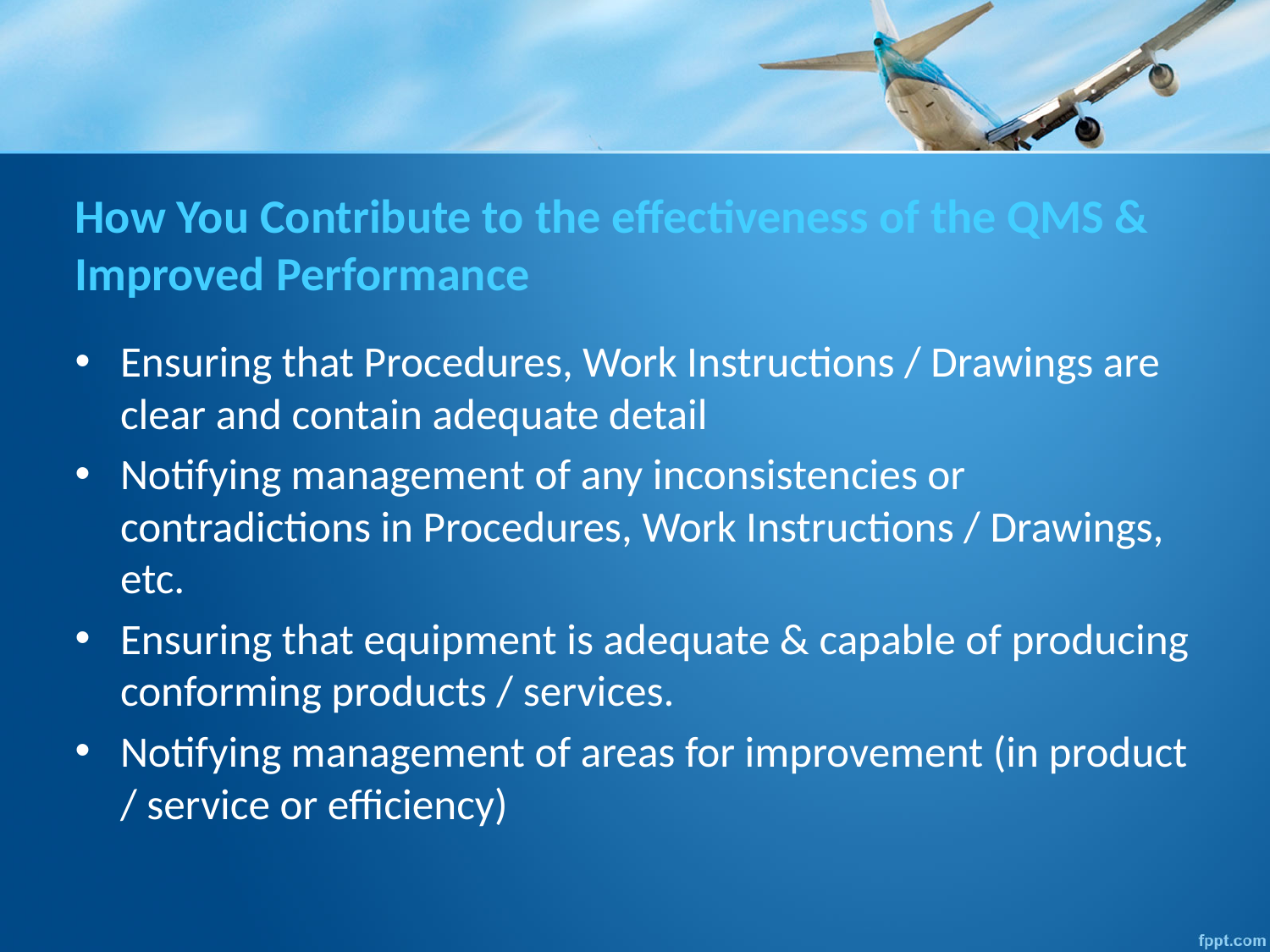

# How You Contribute to the effectiveness of the QMS & Improved Performance
Ensuring that Procedures, Work Instructions / Drawings are clear and contain adequate detail
Notifying management of any inconsistencies or contradictions in Procedures, Work Instructions / Drawings, etc.
Ensuring that equipment is adequate & capable of producing conforming products / services.
Notifying management of areas for improvement (in product / service or efficiency)